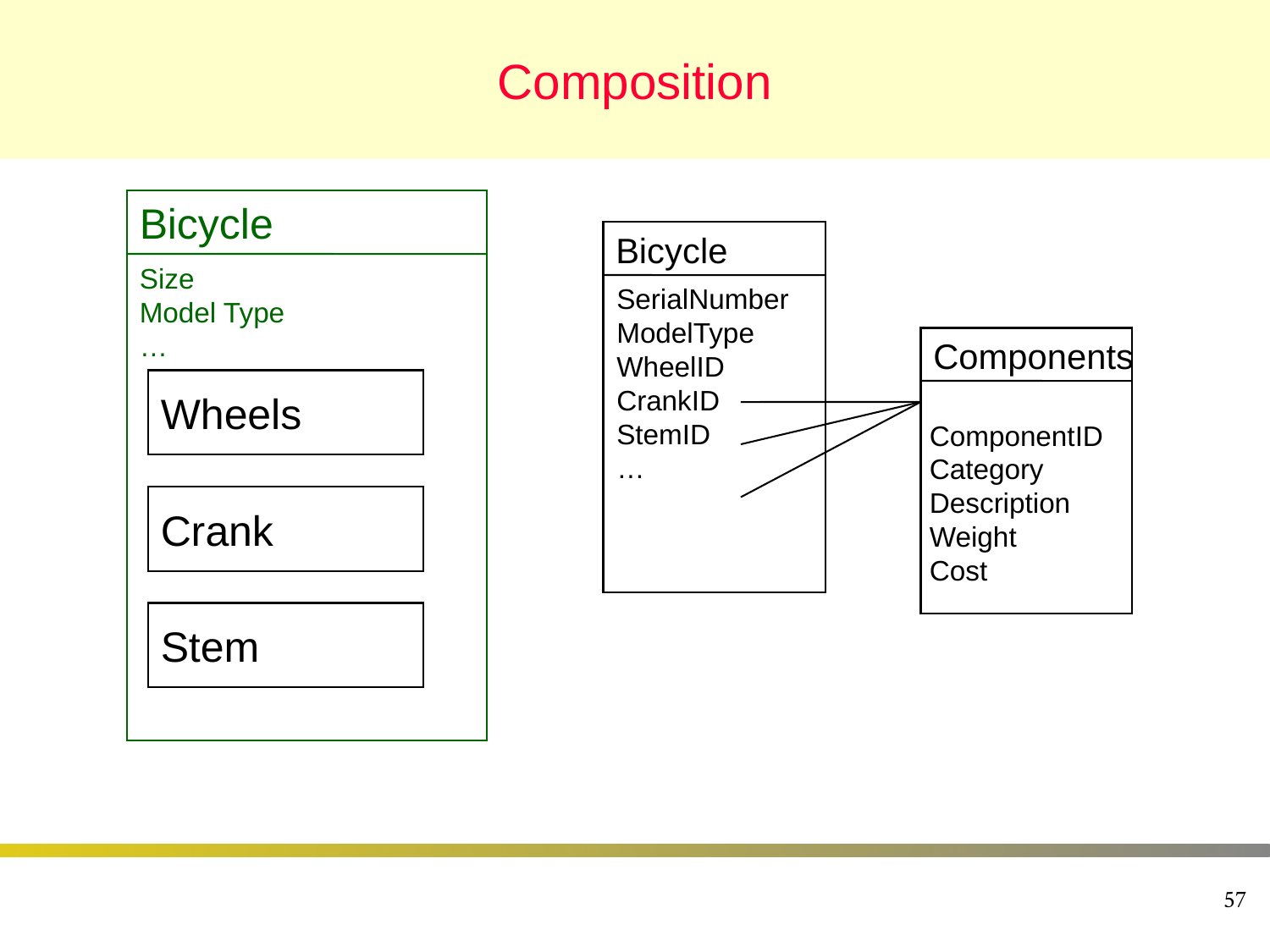

# Composition
Bicycle
Bicycle

Size
Model Type
…

SerialNumber
ModelType
WheelID
CrankID
StemID
…
Components
Wheels

ComponentID
Category
Description
Weight
Cost
Crank
Stem
57